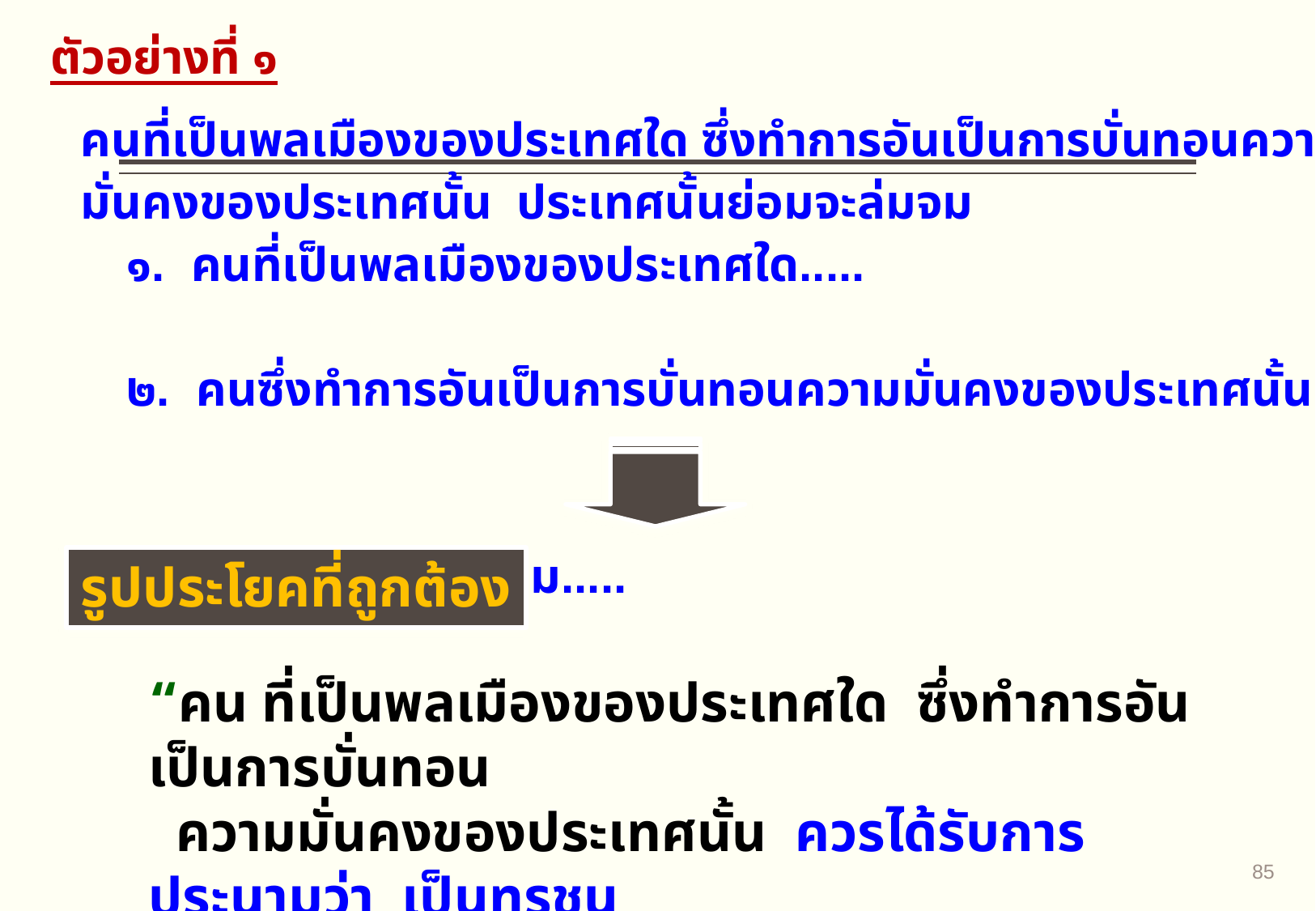

ตัวอย่างที่ ๑
	คนที่เป็นพลเมืองของประเทศใด ซึ่งทำการอันเป็นการบั่นทอนความมั่นคงของประเทศนั้น  ประเทศนั้นย่อมจะล่มจม
๑.  คนที่เป็นพลเมืองของประเทศใด.....
๒.  คนซึ่งทำการอันเป็นการบั่นทอนความมั่นคงของประเทศนั้น....
๓.  ประเทศนั้นจะล่มจม.....

รูปประโยคที่ถูกต้อง
“คน ที่เป็นพลเมืองของประเทศใด  ซึ่งทำการอันเป็นการบั่นทอน
  ความมั่นคงของประเทศนั้น  ควรได้รับการประนามว่า  เป็นทรชน
 ที่จะทำให้ประเทศนั้นล่มจม”
85